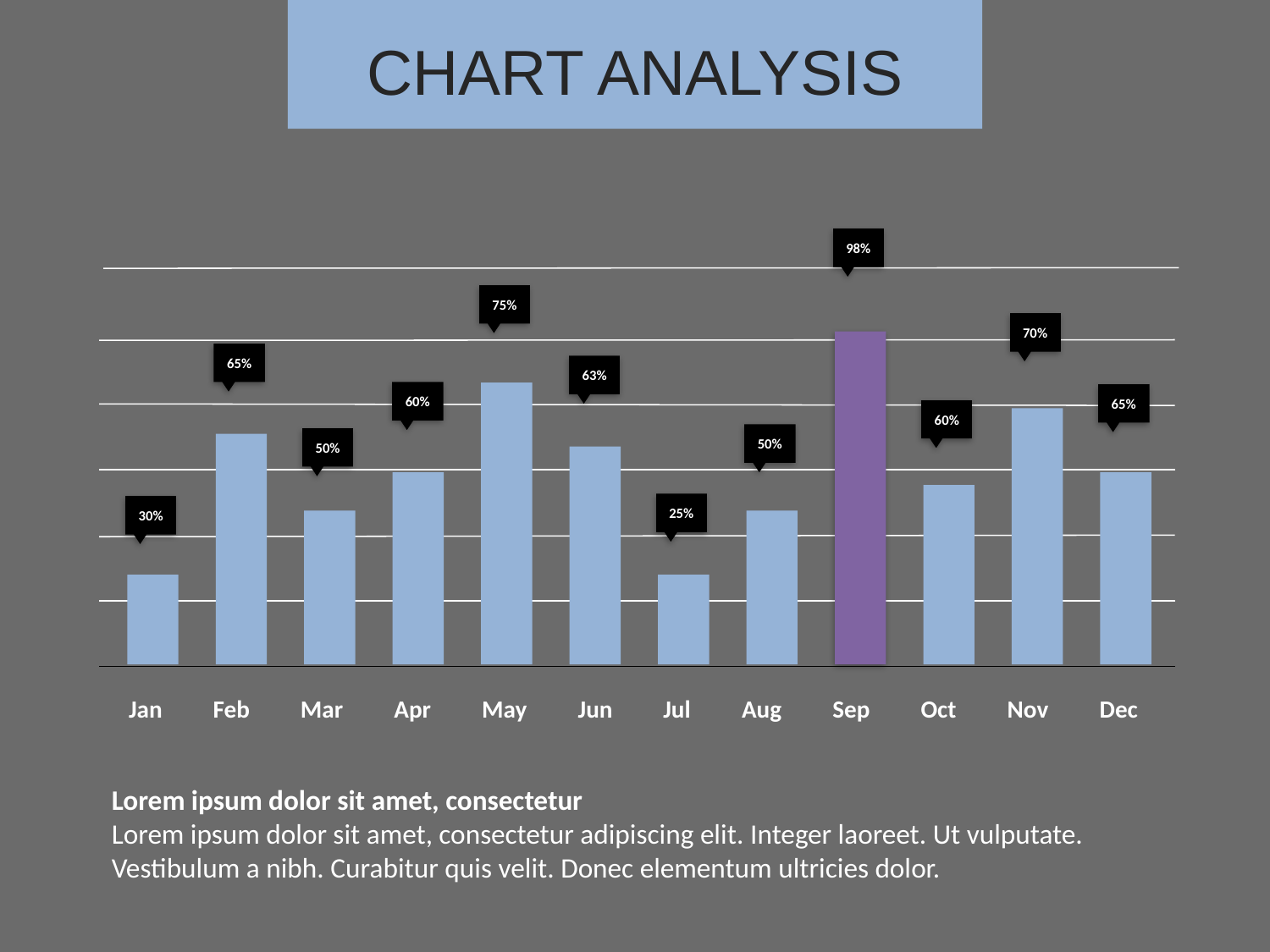

CHART ANALYSIS
98%
Jan
Feb
Mar
Apr
May
Jun
Jul
Aug
Sep
Oct
Nov
Dec
75%
70%

65%
63%
60%

65%
60%

50%
50%

25%
30%

Lorem ipsum dolor sit amet, consectetur
Lorem ipsum dolor sit amet, consectetur adipiscing elit. Integer laoreet. Ut vulputate. Vestibulum a nibh. Curabitur quis velit. Donec elementum ultricies dolor.